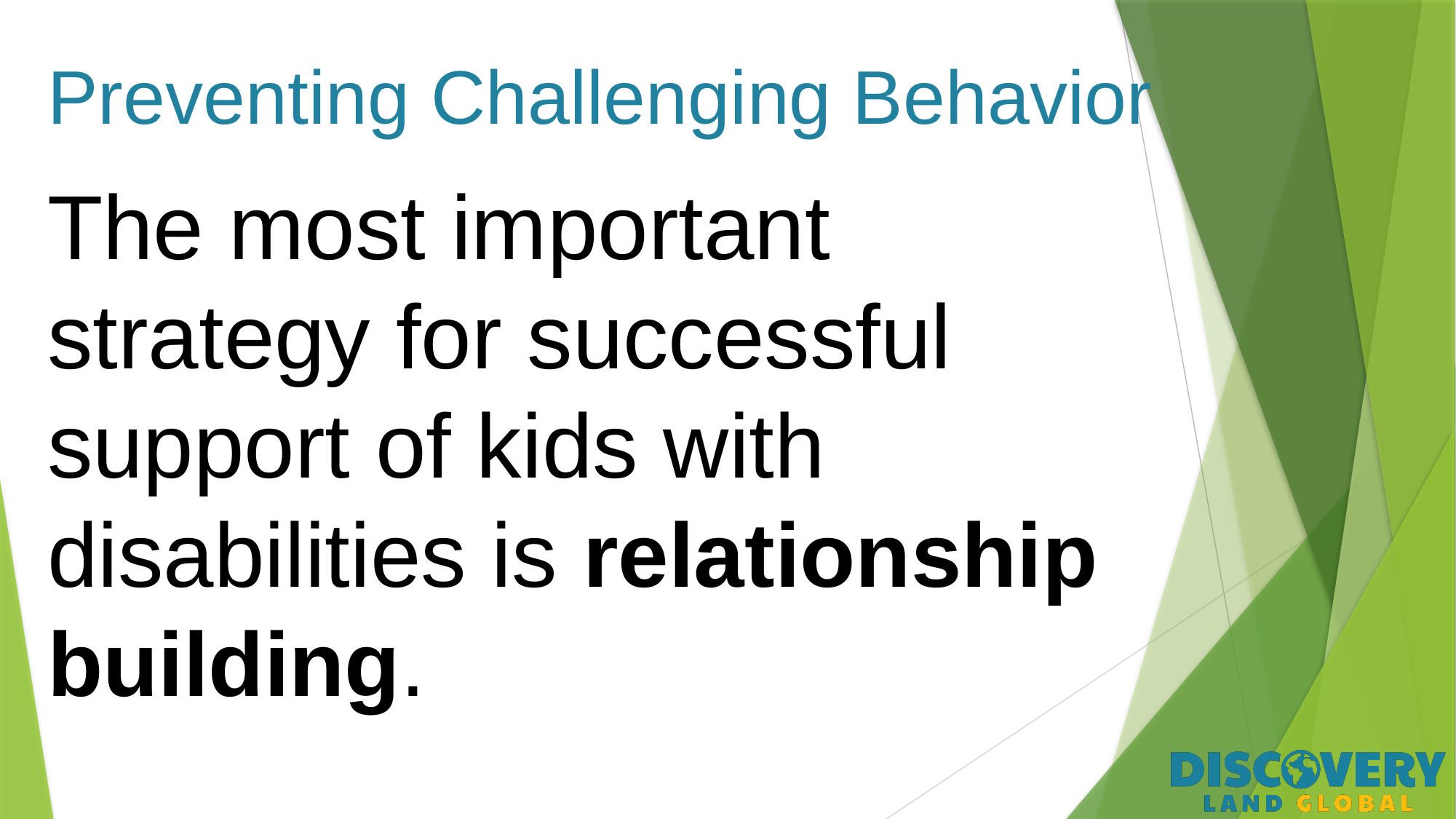

# Preventing Challenging Behavior
The most important strategy for successful support of kids with disabilities is relationship building.